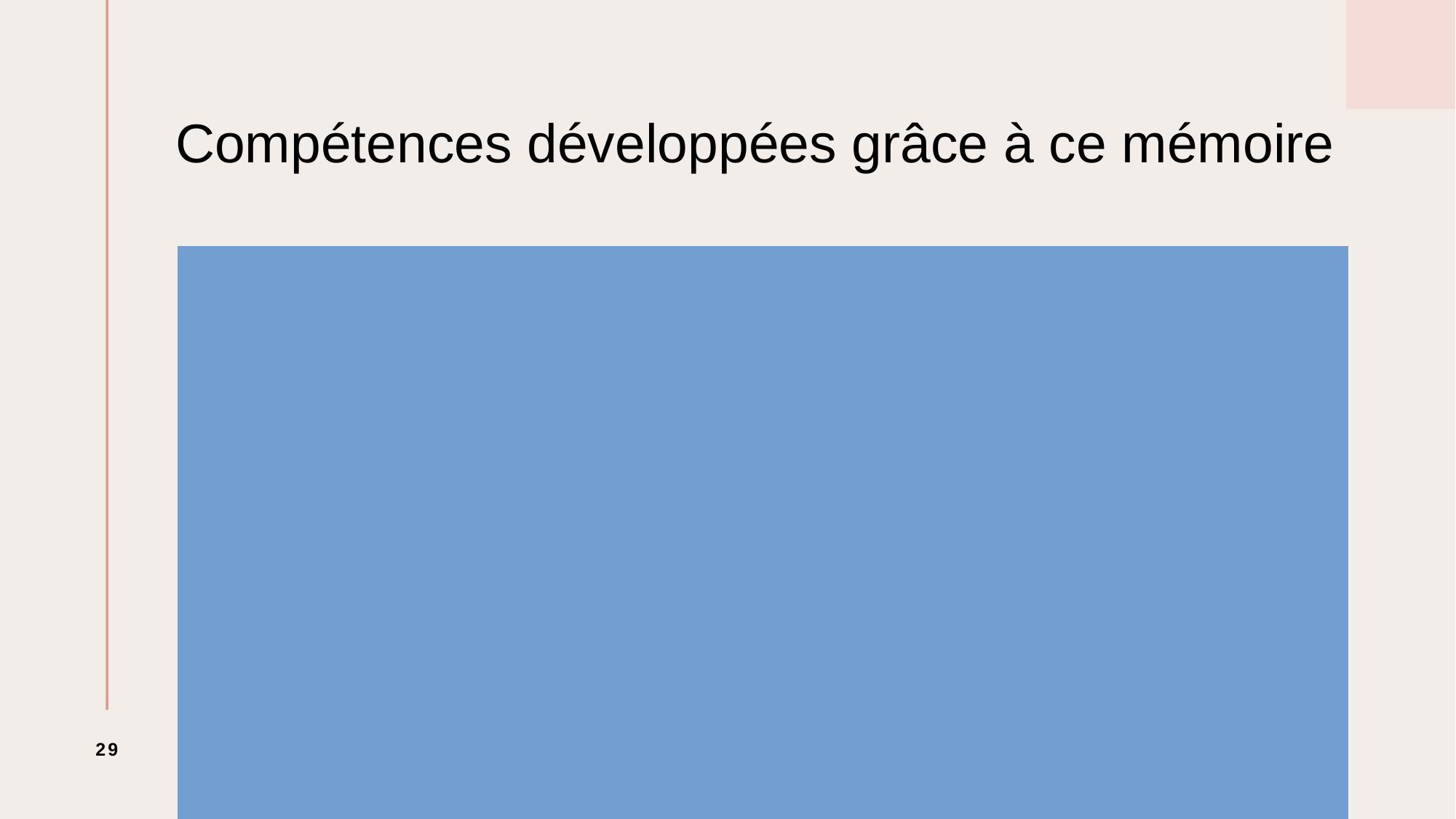

# Compétences développées grâce à ce mémoire
P 3. Construire, mettre en œuvre et animer des situations d'enseignement et d'apprentissage prenant en compte la diversité des élèves :
Différencier son enseignement en fonction des rythmes d'apprentissage et des besoins de chacun. Adapter son enseignement aux élèves à besoins éducatifs particuliers.

Intégrer les éléments de la culture numérique nécessaires à l'exercice de son métier :

Tirer le meilleur parti des outils, des ressources et des usages numériques, en particulier pour permettre l'individualisation des apprentissages et développer les apprentissages collaboratifs
Aider les élèves à s'approprier les outils et les usages numériques de manière critique et créative.
Participer à l'éducation des élèves à un usage responsable d'internet.

29